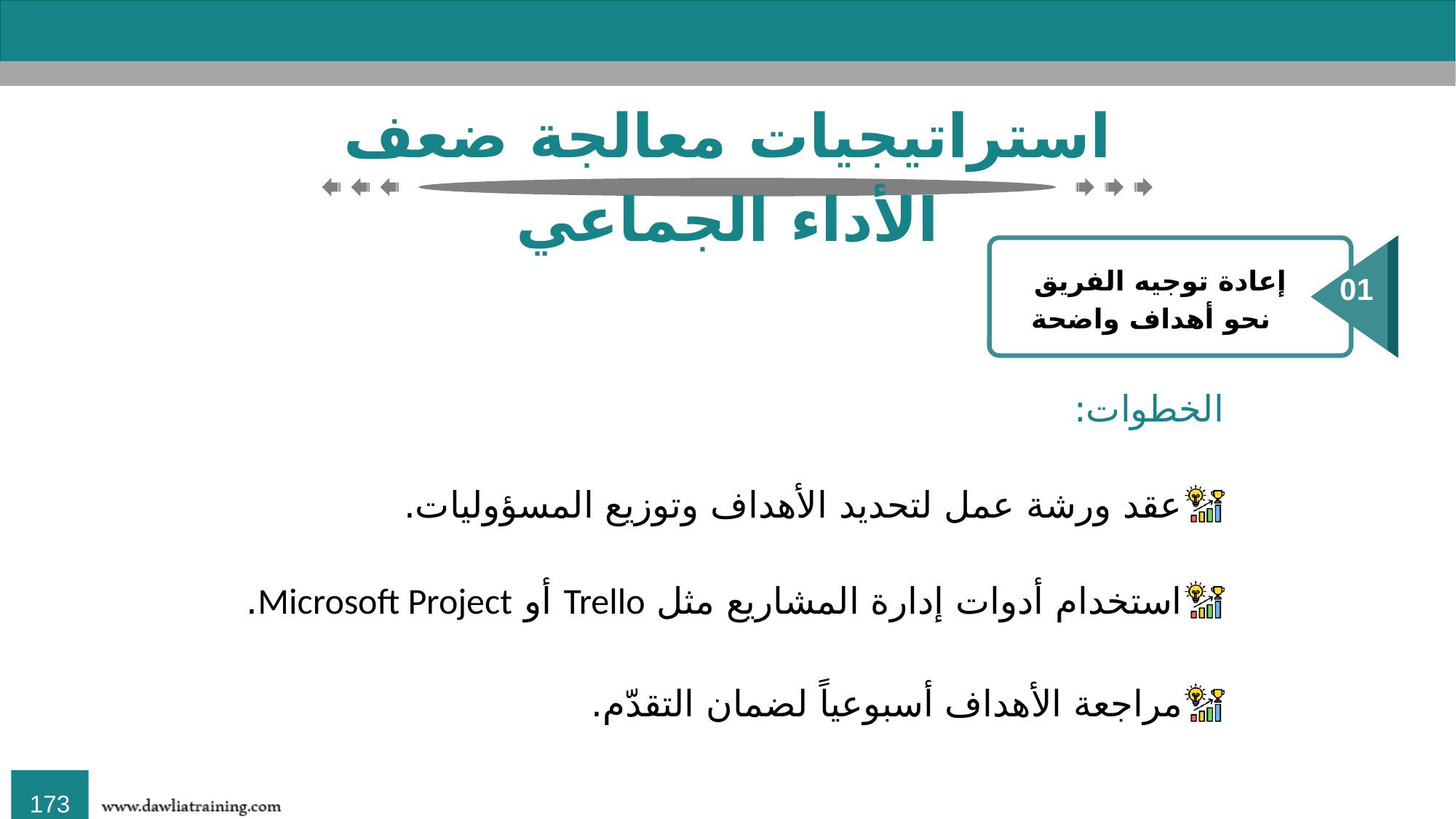

استراتيجيات معالجة ضعف الأداء الجماعي

إعادة توجيه الفريق نحو أهداف واضحة
01
الخطوات:
عقد ورشة عمل لتحديد الأهداف وتوزيع المسؤوليات.
استخدام أدوات إدارة المشاريع مثل Trello أو Microsoft Project.
مراجعة الأهداف أسبوعياً لضمان التقدّم.